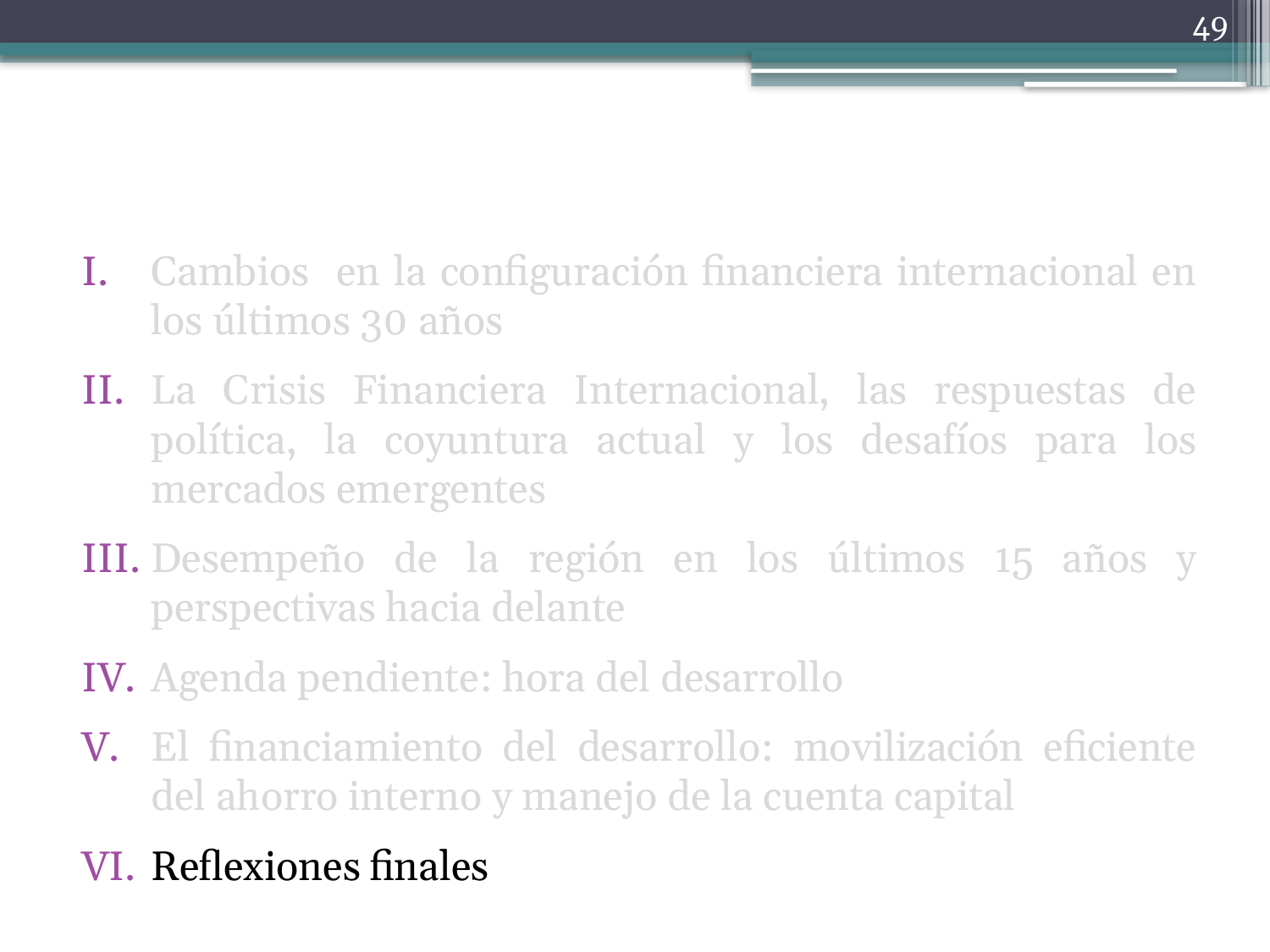

49

Cambios  en la configuración financiera internacional en los últimos 30 años
La Crisis Financiera Internacional, las respuestas de política, la coyuntura actual y los desafíos para los mercados emergentes
Desempeño de la región en los últimos 15 años y perspectivas hacia delante
Agenda pendiente: hora del desarrollo
El financiamiento del desarrollo: movilización eficiente del ahorro interno y manejo de la cuenta capital
Reflexiones finales